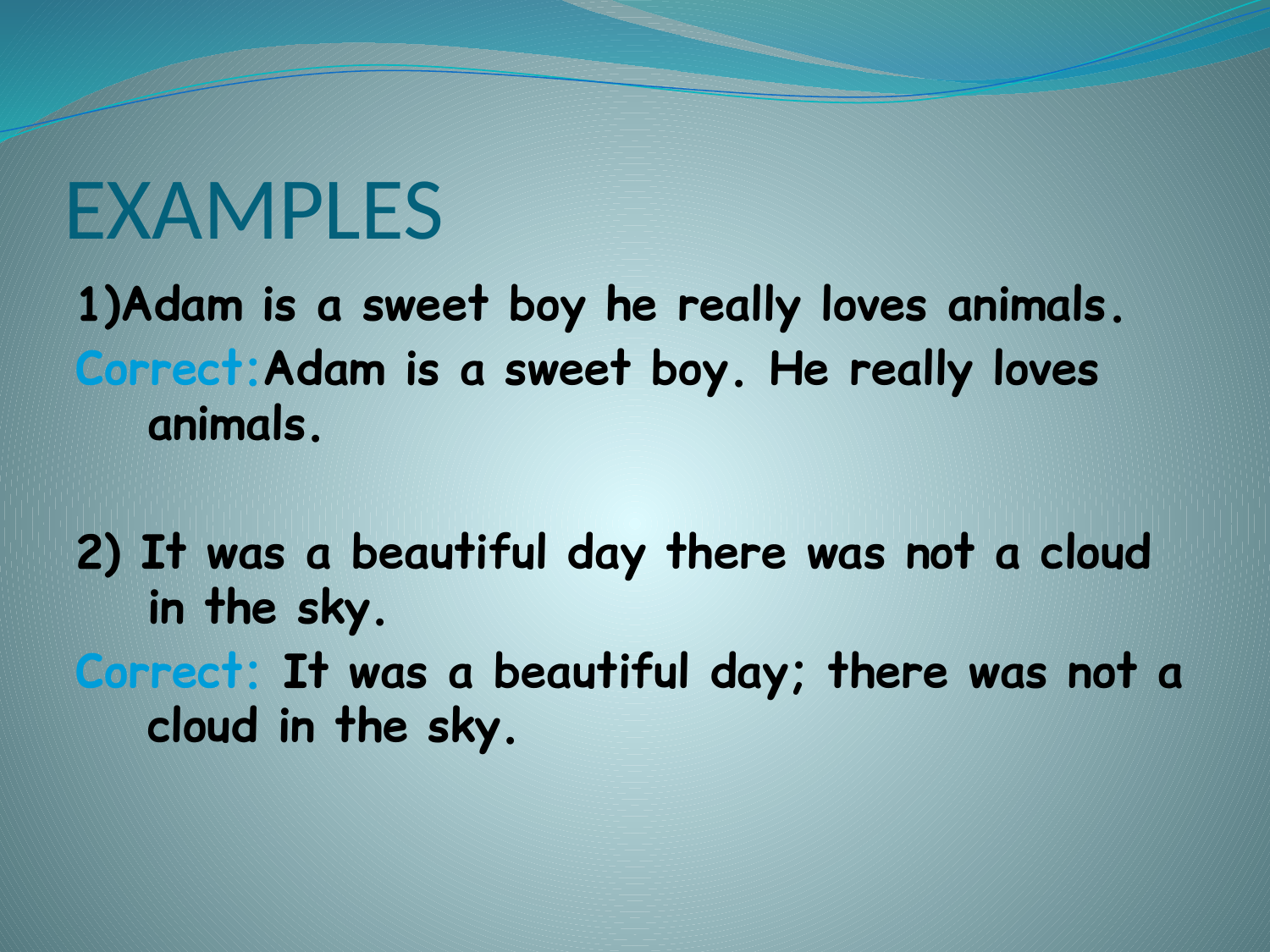

# EXAMPLES
1)Adam is a sweet boy he really loves animals.
Correct:Adam is a sweet boy. He really loves animals.

2) It was a beautiful day there was not a cloud in the sky.
Correct: It was a beautiful day; there was not a cloud in the sky.